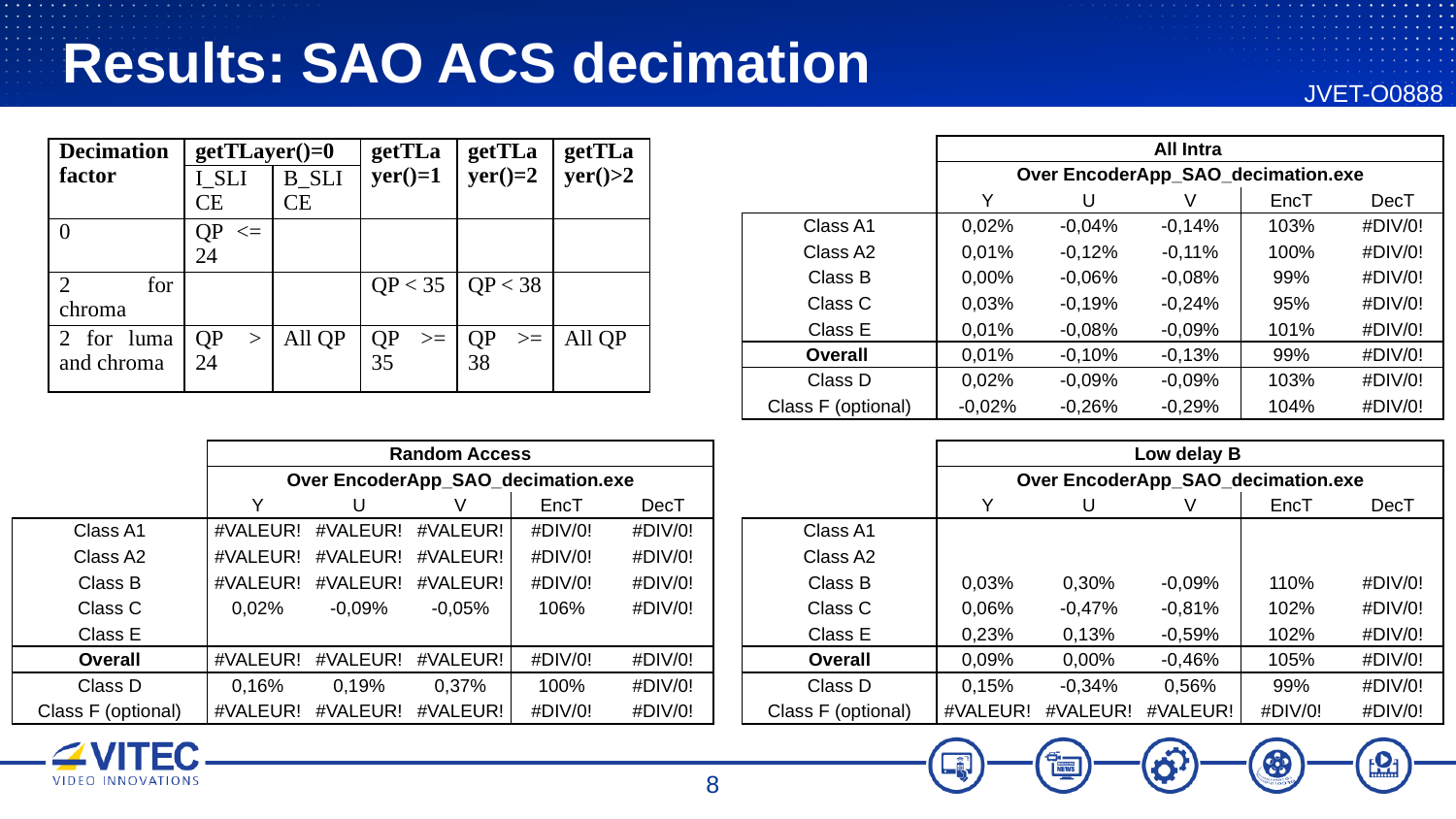

# Results: SAO ACS decimation
JVET-O0888

|  | All Intra |  |  |  |  |
| --- | --- | --- | --- | --- | --- |
|  | Over EncoderApp\_SAO\_decimation.exe |  |  |  |  |
|  | Y | U | V | EncT | DecT |
| Class A1 | 0,02% | -0,04% | -0,14% | 103% | #DIV/0! |
| Class A2 | 0,01% | -0,12% | -0,11% | 100% | #DIV/0! |
| Class B | 0,00% | -0,06% | -0,08% | 99% | #DIV/0! |
| Class C | 0,03% | -0,19% | -0,24% | 95% | #DIV/0! |
| Class E | 0,01% | -0,08% | -0,09% | 101% | #DIV/0! |
| Overall | 0,01% | -0,10% | -0,13% | 99% | #DIV/0! |
| Class D | 0,02% | -0,09% | -0,09% | 103% | #DIV/0! |
| Class F (optional) | -0,02% | -0,26% | -0,29% | 104% | #DIV/0! |
| Decimation factor | getTLayer()=0 |  | getTLayer()=1 | getTLayer()=2 | getTLayer()>2 |
| --- | --- | --- | --- | --- | --- |
|  | I\_SLICE | B\_SLICE |  |  |  |
| 0 | QP <= 24 |  |  |  |  |
| 2 for chroma |  |  | QP < 35 | QP < 38 |  |
| 2 for luma and chroma | QP > 24 | All QP | QP >= 35 | QP >= 38 | All QP |
|  | Low delay B |  |  |  |  |
| --- | --- | --- | --- | --- | --- |
|  | Over EncoderApp\_SAO\_decimation.exe |  |  |  |  |
|  | Y | U | V | EncT | DecT |
| Class A1 |  |  |  |  |  |
| Class A2 |  |  |  |  |  |
| Class B | 0,03% | 0,30% | -0,09% | 110% | #DIV/0! |
| Class C | 0,06% | -0,47% | -0,81% | 102% | #DIV/0! |
| Class E | 0,23% | 0,13% | -0,59% | 102% | #DIV/0! |
| Overall | 0,09% | 0,00% | -0,46% | 105% | #DIV/0! |
| Class D | 0,15% | -0,34% | 0,56% | 99% | #DIV/0! |
| Class F (optional) | #VALEUR! | #VALEUR! | #VALEUR! | #DIV/0! | #DIV/0! |
|  | Random Access |  |  |  |  |
| --- | --- | --- | --- | --- | --- |
|  | Over EncoderApp\_SAO\_decimation.exe |  |  |  |  |
|  | Y | U | V | EncT | DecT |
| Class A1 | #VALEUR! | #VALEUR! | #VALEUR! | #DIV/0! | #DIV/0! |
| Class A2 | #VALEUR! | #VALEUR! | #VALEUR! | #DIV/0! | #DIV/0! |
| Class B | #VALEUR! | #VALEUR! | #VALEUR! | #DIV/0! | #DIV/0! |
| Class C | 0,02% | -0,09% | -0,05% | 106% | #DIV/0! |
| Class E |  |  |  |  |  |
| Overall | #VALEUR! | #VALEUR! | #VALEUR! | #DIV/0! | #DIV/0! |
| Class D | 0,16% | 0,19% | 0,37% | 100% | #DIV/0! |
| Class F (optional) | #VALEUR! | #VALEUR! | #VALEUR! | #DIV/0! | #DIV/0! |
8